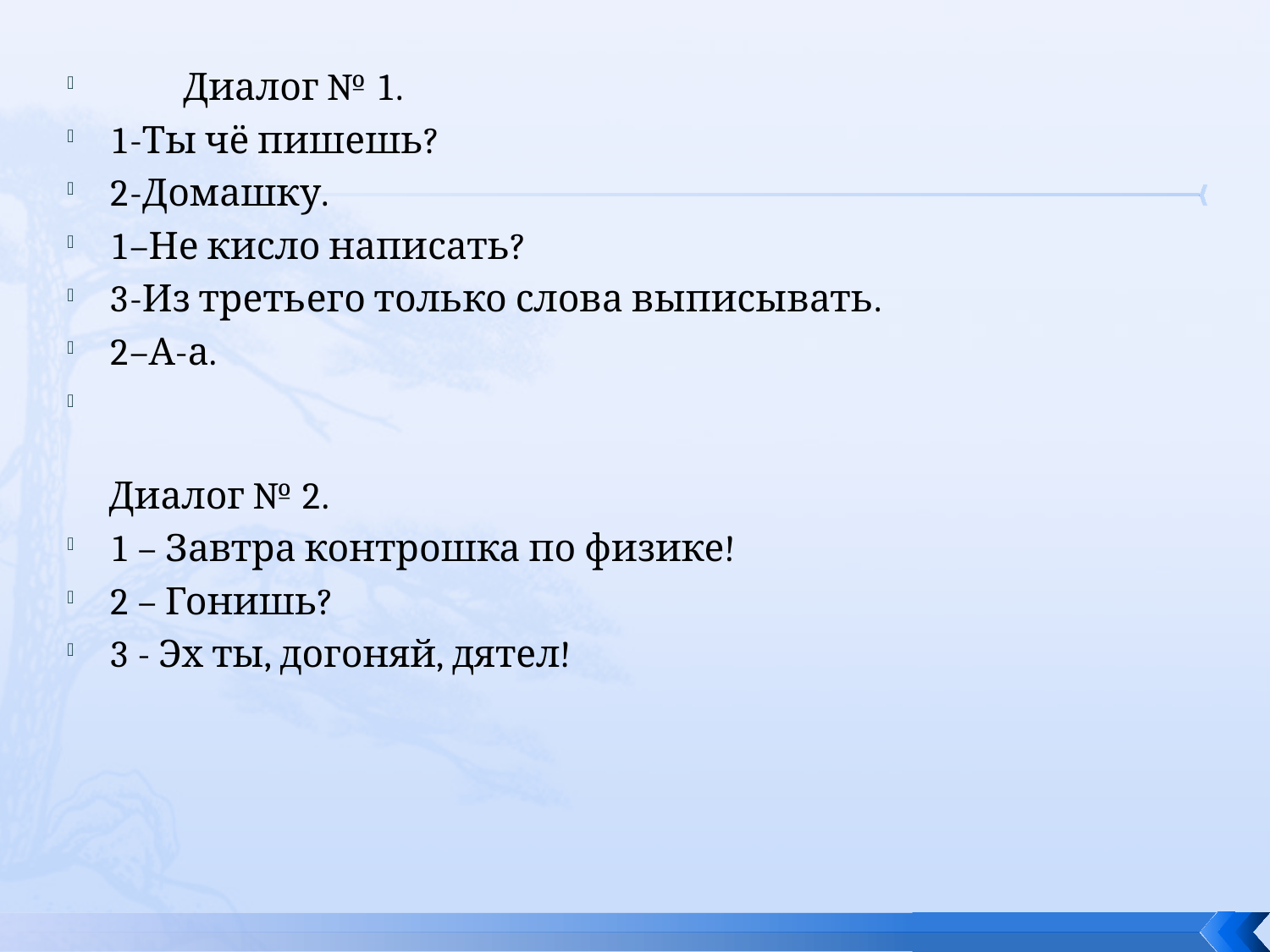

Диалог № 1.
1-Ты чё пишешь?
2-Домашку.
1–Не кисло написать?
3-Из третьего только слова выписывать.
2–А-а.
Диалог № 2.
1 – Завтра контрошка по физике!
2 – Гонишь?
3 - Эх ты, догоняй, дятел!